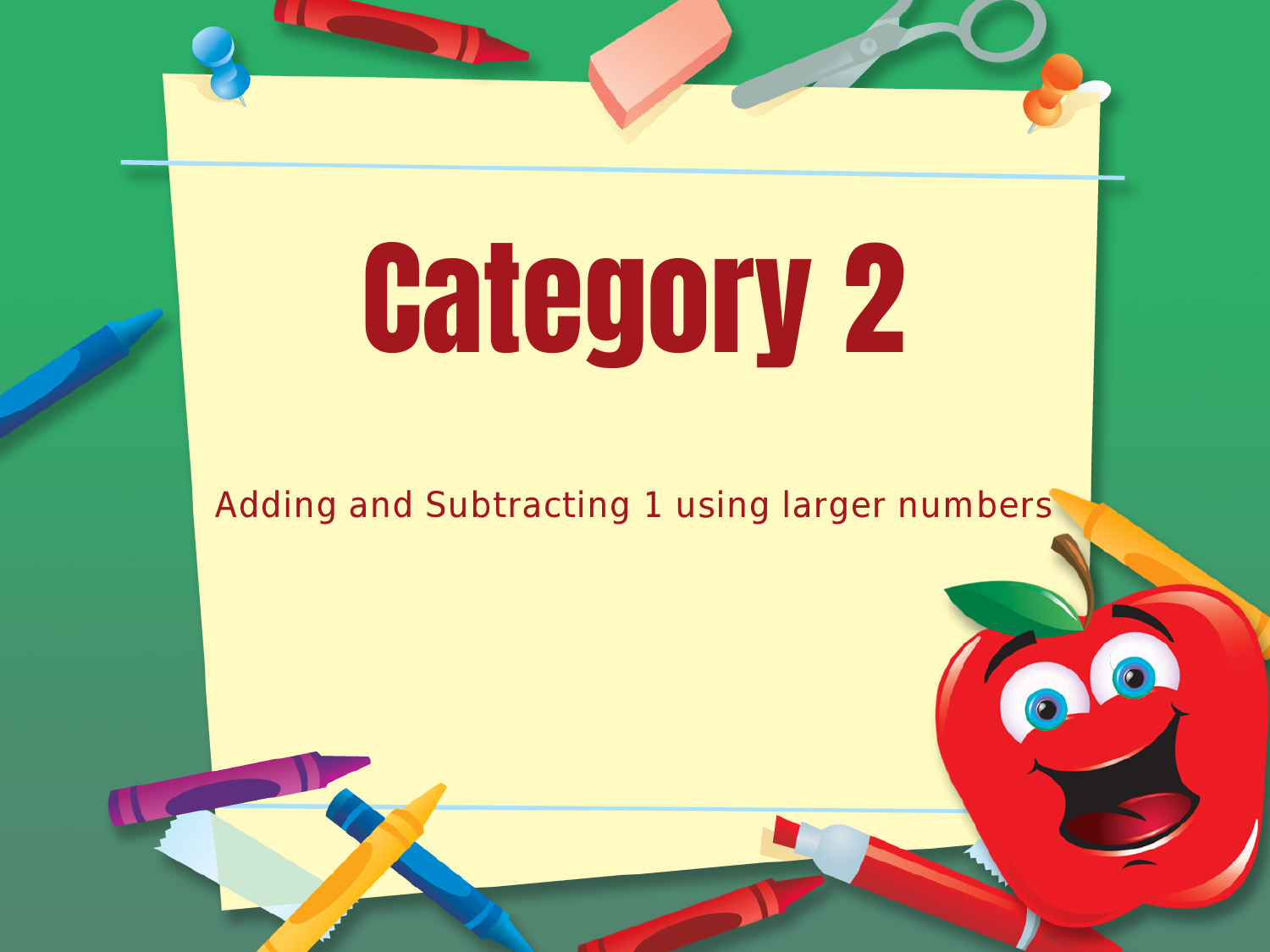

# Category 2
Adding and Subtracting 1 using larger numbers